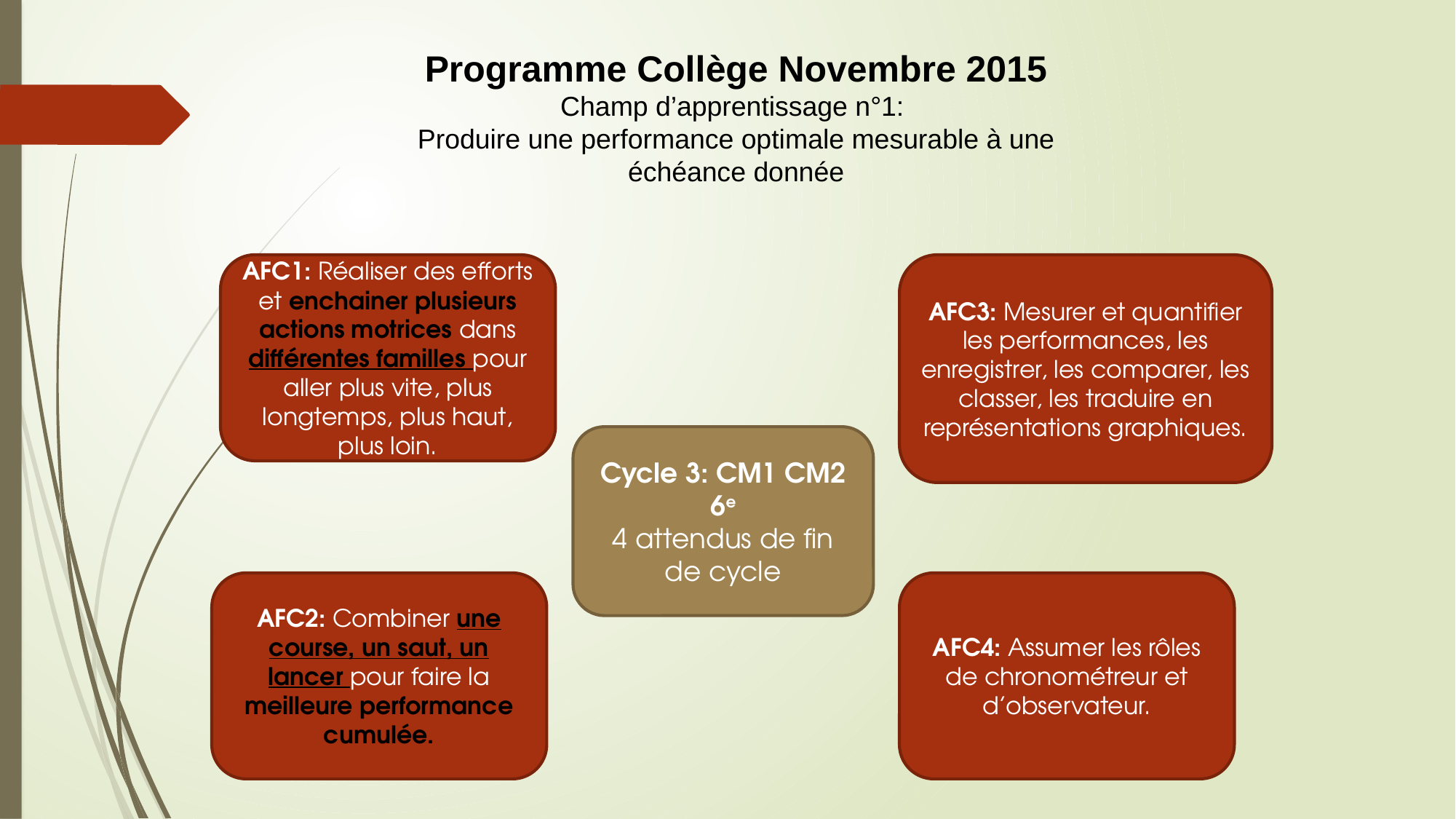

Programme Collège Novembre 2015
Champ d’apprentissage n°1:
Produire une performance optimale mesurable à une échéance donnée
AFC1: Réaliser des efforts et enchainer plusieurs actions motrices dans différentes familles pour aller plus vite, plus longtemps, plus haut, plus loin.
AFC3: Mesurer et quantifier les performances, les enregistrer, les comparer, les classer, les traduire en représentations graphiques.
Cycle 3: CM1 CM2 6e
4 attendus de fin de cycle
AFC2: Combiner une course, un saut, un lancer pour faire la meilleure performance cumulée.
AFC4: Assumer les rôles de chronométreur et d’observateur.